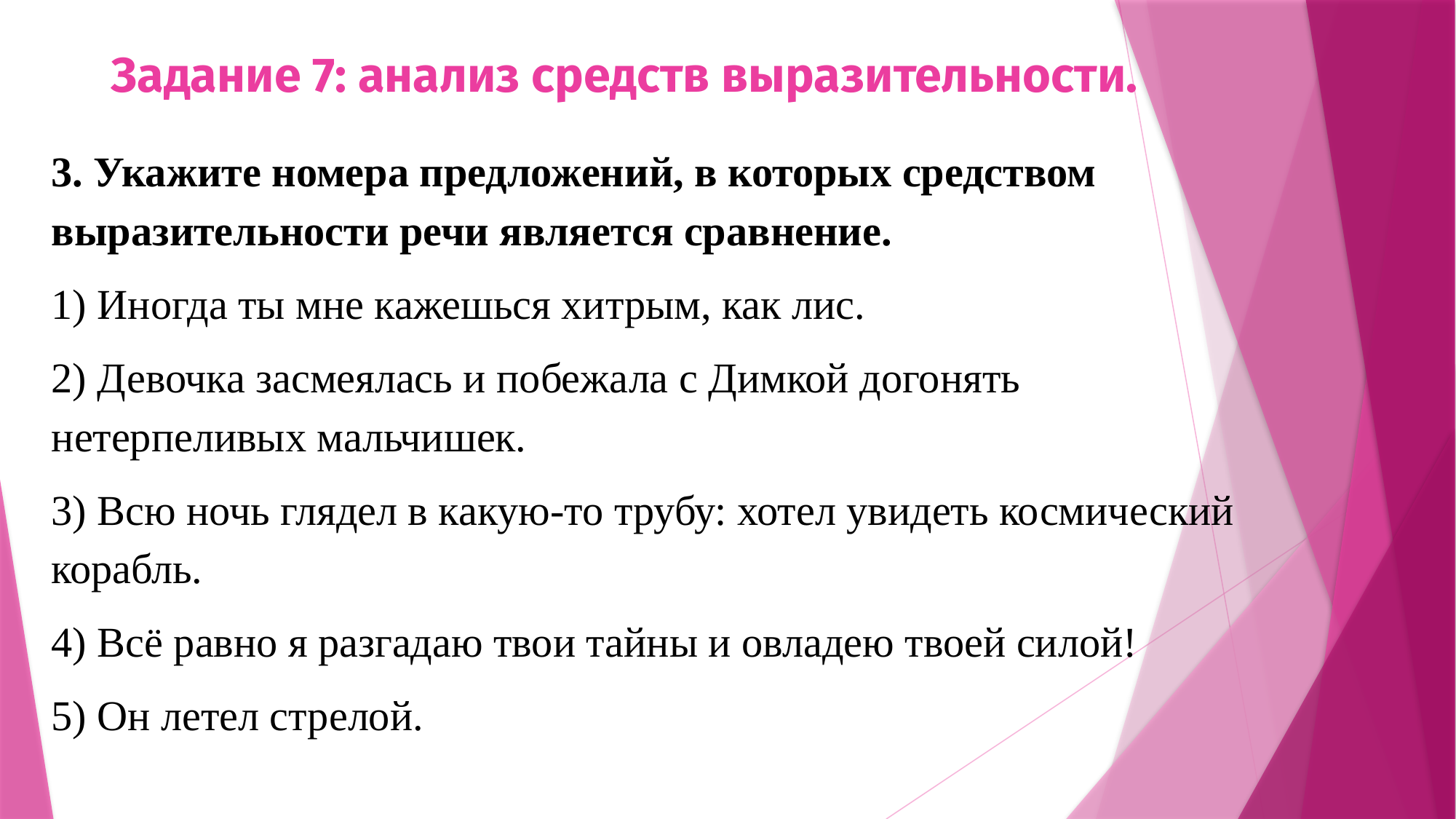

# Задание 7: анализ средств выразительности.
3. Укажите номера предложений, в которых средством выразительности речи является сравнение.
1) Иногда ты мне кажешься хитрым, как лис.
2) Девочка засмеялась и побежала с Димкой догонять нетерпеливых мальчишек.
3) Всю ночь глядел в какую-то трубу: хотел увидеть космический корабль.
4) Всё равно я разгадаю твои тайны и овладею твоей силой!
5) Он летел стрелой.